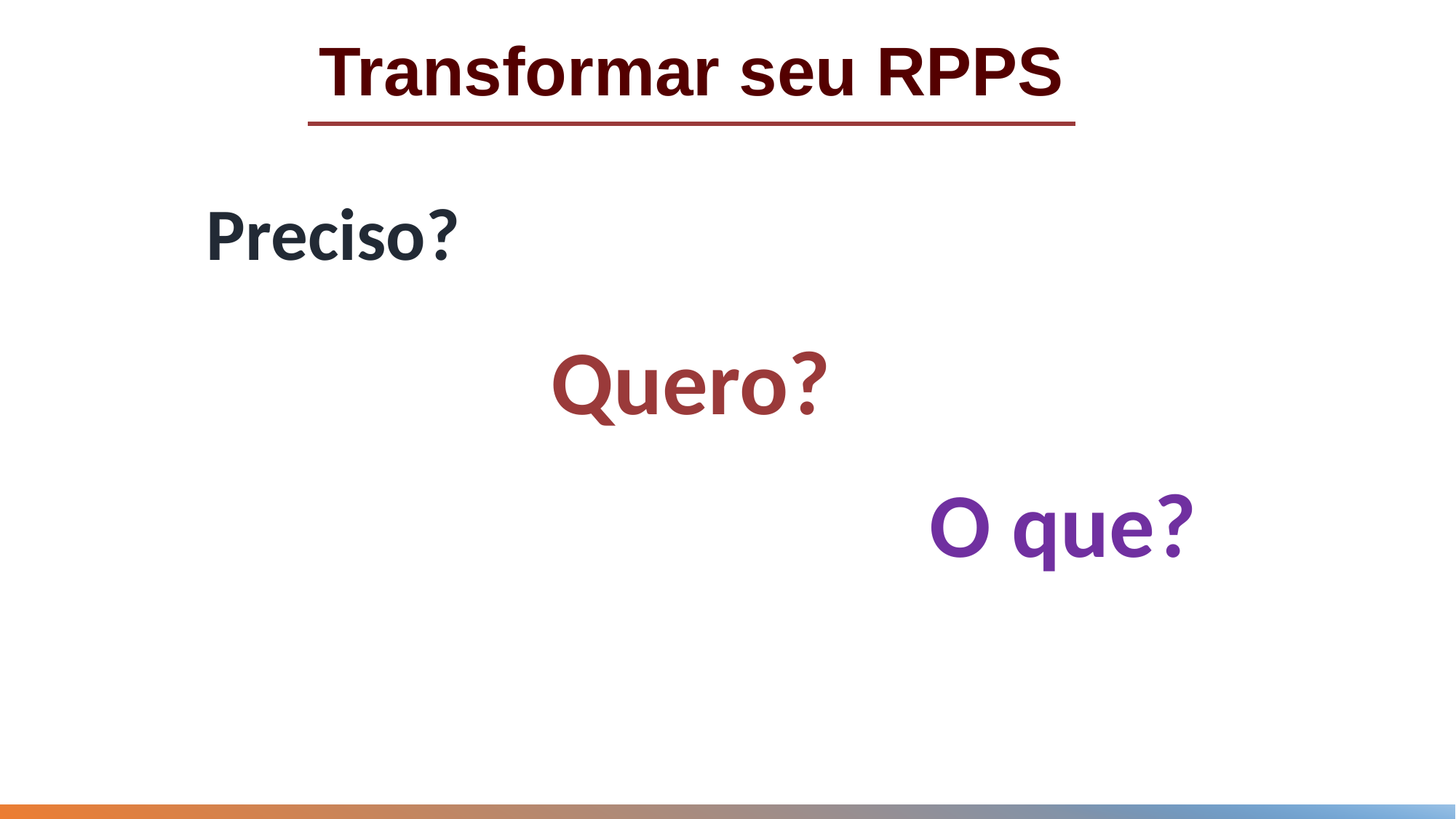

Transformar seu RPPS
Preciso?
Quero?
O que?